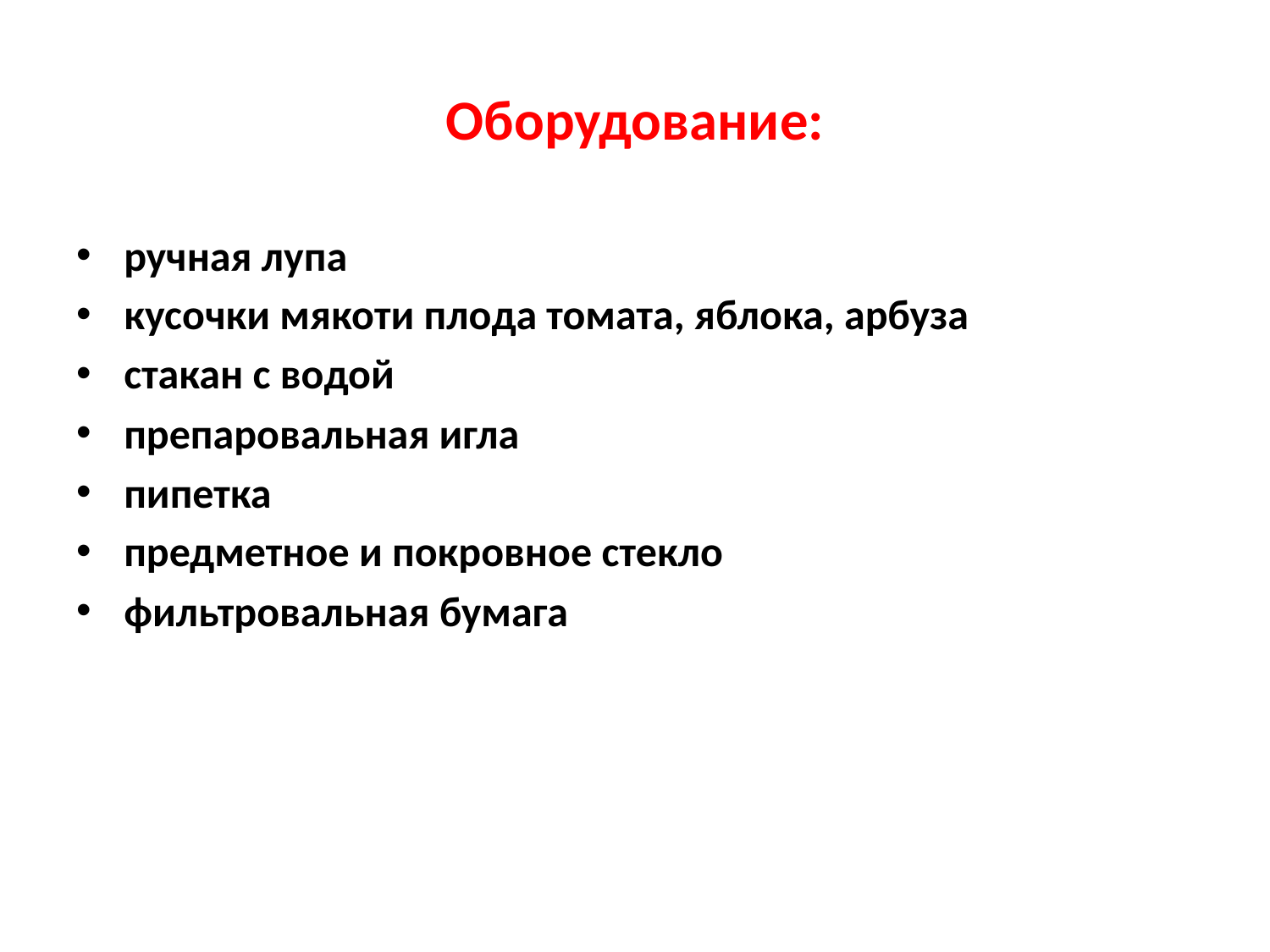

# Оборудование:
ручная лупа
кусочки мякоти плода томата, яблока, арбуза
стакан с водой
препаровальная игла
пипетка
предметное и покровное стекло
фильтровальная бумага